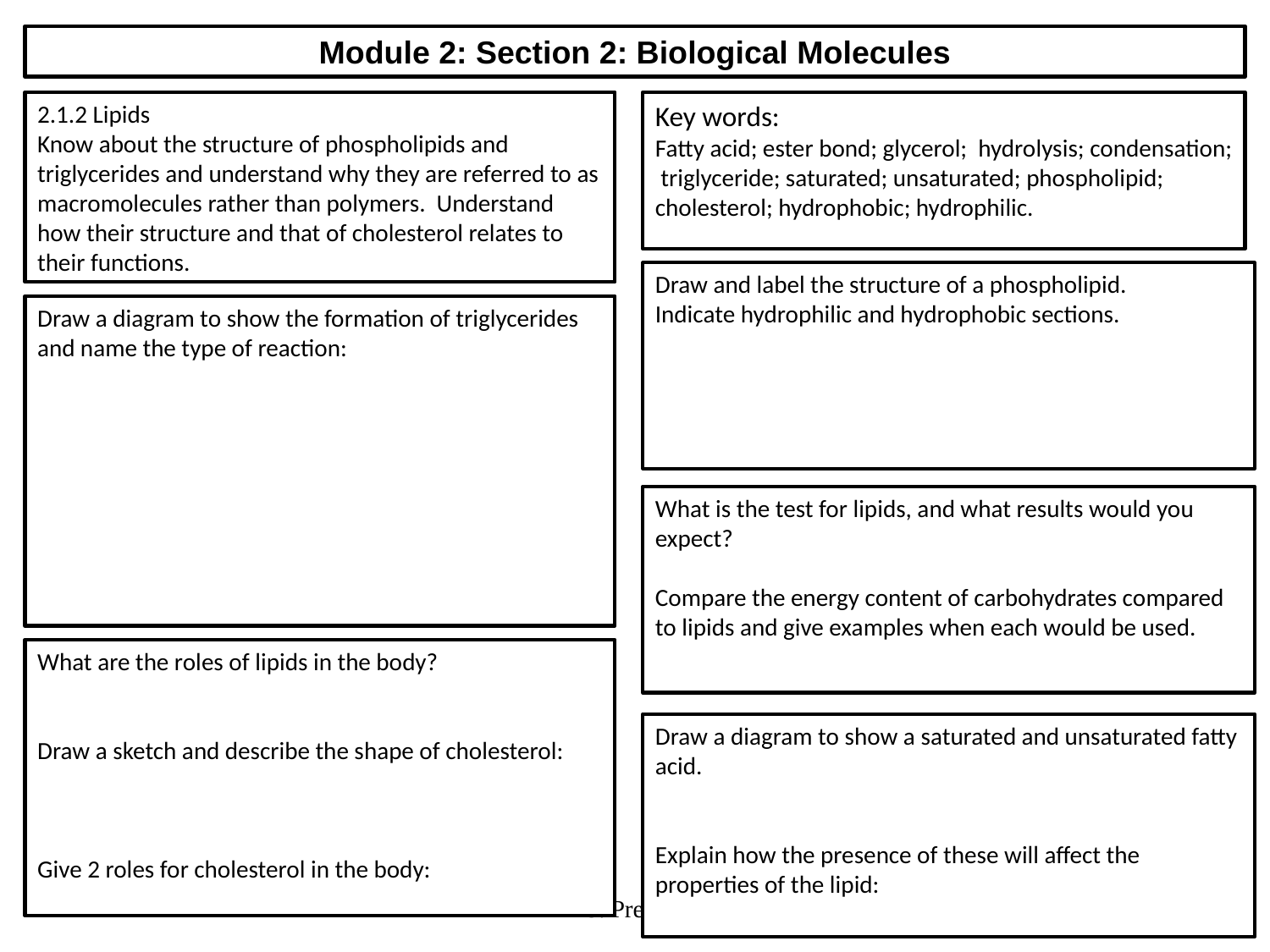

Module 2: Section 2: Biological Molecules
2.1.2 Lipids
Know about the structure of phospholipids and triglycerides and understand why they are referred to as macromolecules rather than polymers.  Understand how their structure and that of cholesterol relates to their functions.
Key words:
Fatty acid; ester bond; glycerol;  hydrolysis; condensation;  triglyceride; saturated; unsaturated; phospholipid; cholesterol; hydrophobic; hydrophilic.
Draw and label the structure of a phospholipid.
Indicate hydrophilic and hydrophobic sections.
Draw a diagram to show the formation of triglycerides and name the type of reaction:

What is the test for lipids, and what results would you expect?

Compare the energy content of carbohydrates compared to lipids and give examples when each would be used.
What are the roles of lipids in the body?

Draw a sketch and describe the shape of cholesterol:

Give 2 roles for cholesterol in the body:

Draw a diagram to show a saturated and unsaturated fatty acid.

Explain how the presence of these will affect the properties of the lipid:
S. Preston